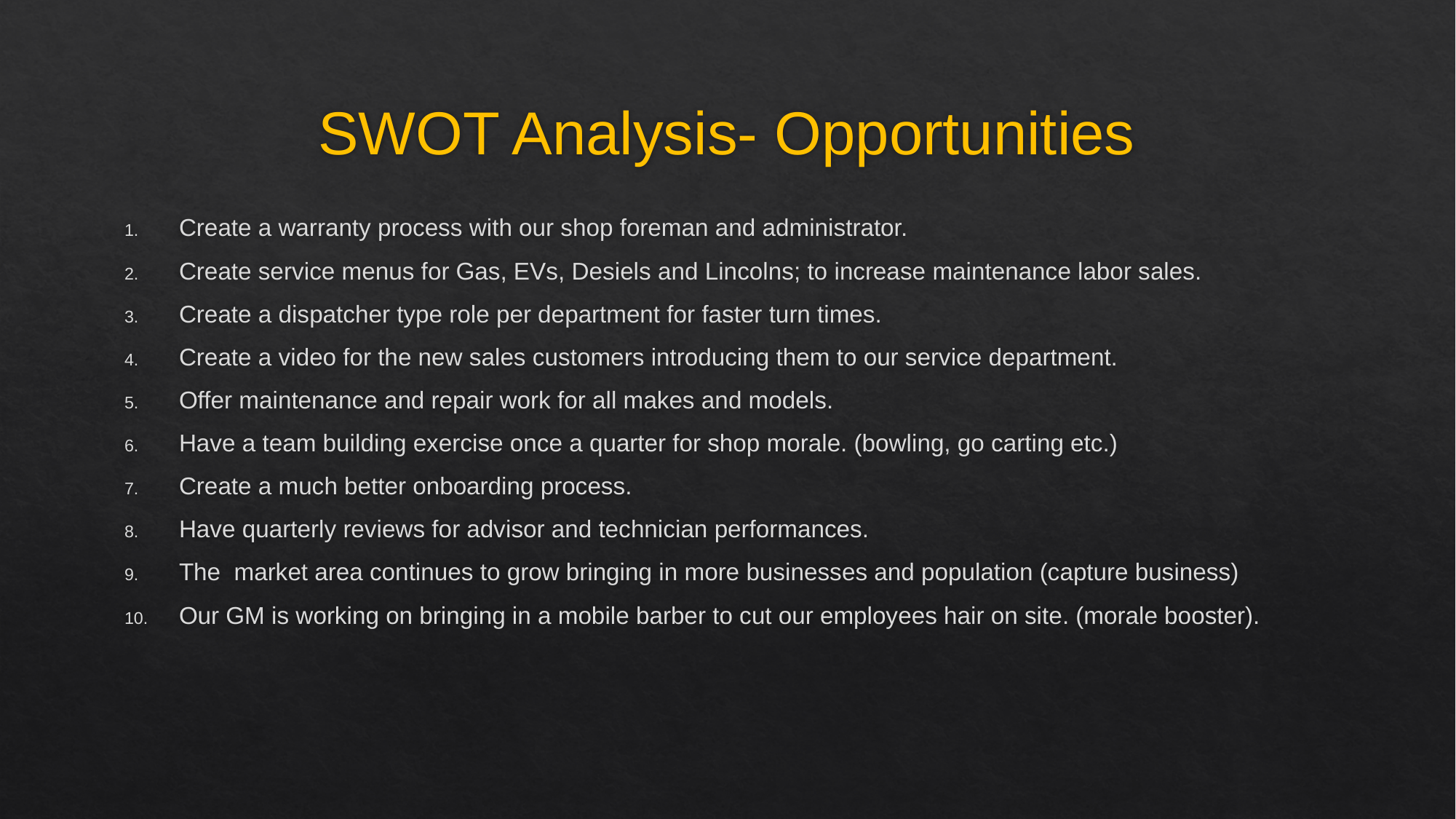

# SWOT Analysis- Opportunities
Create a warranty process with our shop foreman and administrator.
Create service menus for Gas, EVs, Desiels and Lincolns; to increase maintenance labor sales.
Create a dispatcher type role per department for faster turn times.
Create a video for the new sales customers introducing them to our service department.
Offer maintenance and repair work for all makes and models.
Have a team building exercise once a quarter for shop morale. (bowling, go carting etc.)
Create a much better onboarding process.
Have quarterly reviews for advisor and technician performances.
The  market area continues to grow bringing in more businesses and population (capture business)
Our GM is working on bringing in a mobile barber to cut our employees hair on site. (morale booster).